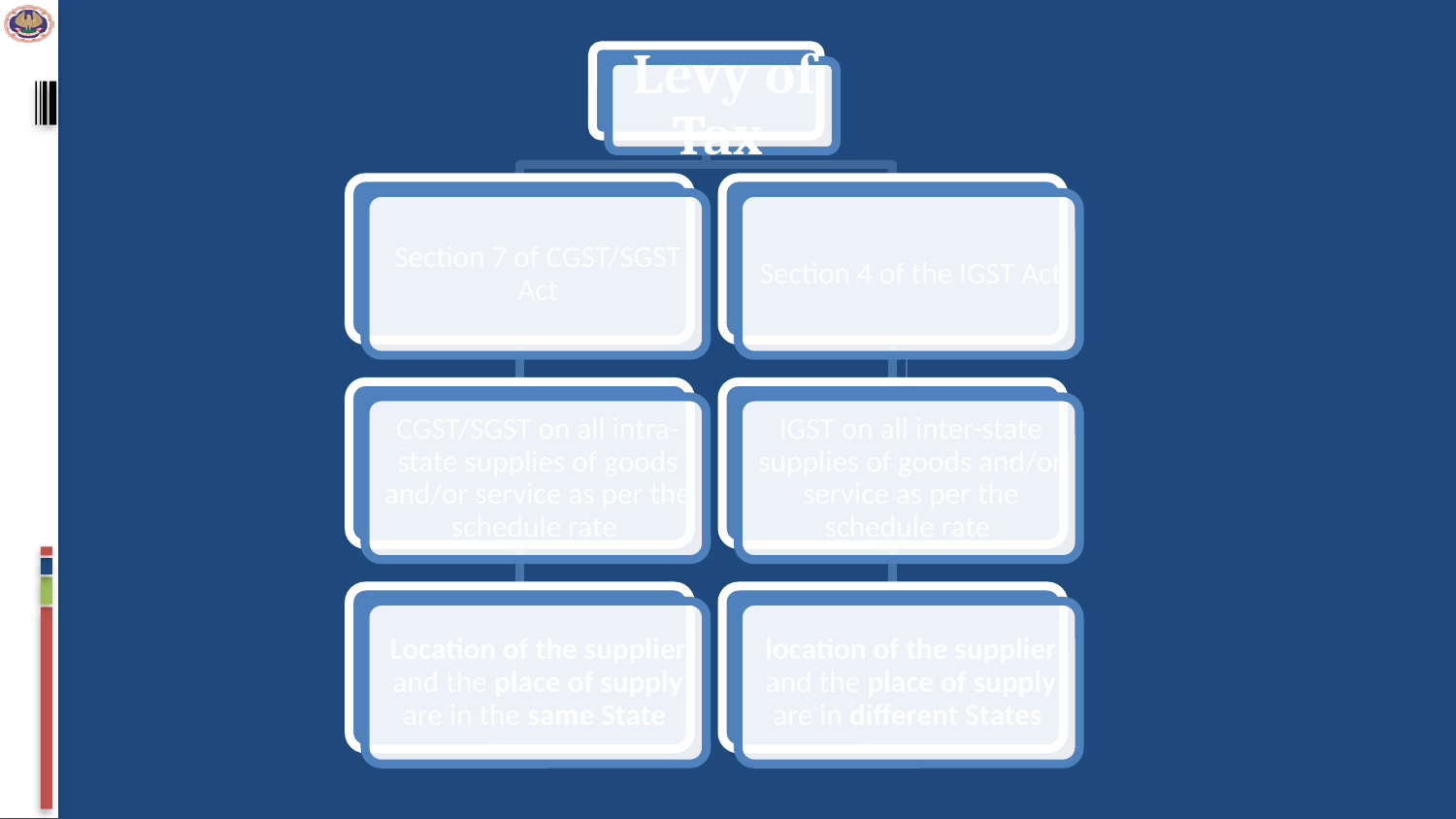

Levy of Tax
Section 7 of CGST/SGST Act
CGST/SGST on all intra-state supplies of goods and/or service as per the schedule rate
Location of the supplier and the place of supply are in the same State
Section 4 of the IGST Act
IGST on all inter-state supplies of goods and/or service as per the schedule rate
location of the supplier and the place of supply are in different States